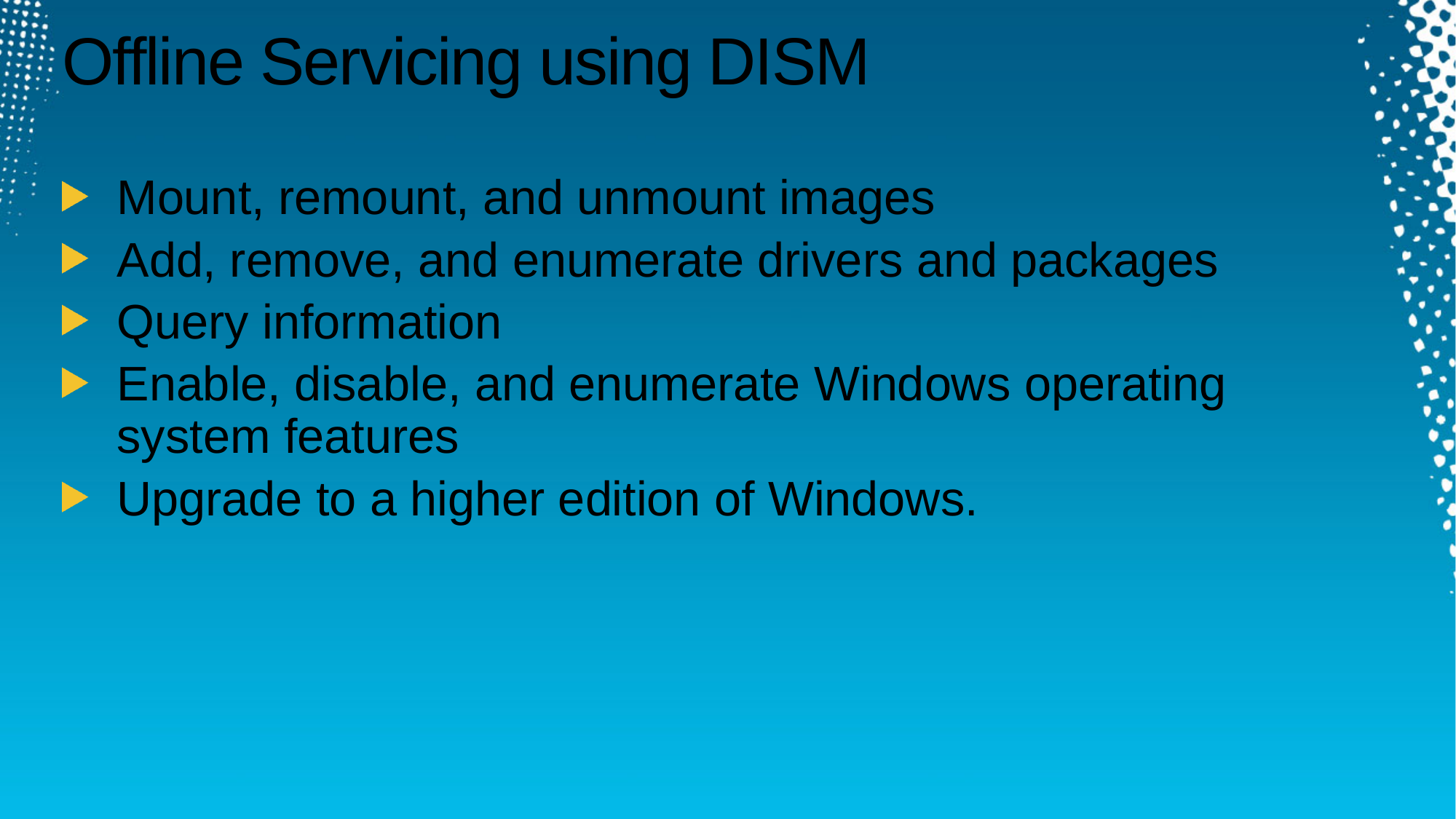

# Offline Servicing using DISM
Mount, remount, and unmount images
Add, remove, and enumerate drivers and packages
Query information
Enable, disable, and enumerate Windows operating system features
Upgrade to a higher edition of Windows.